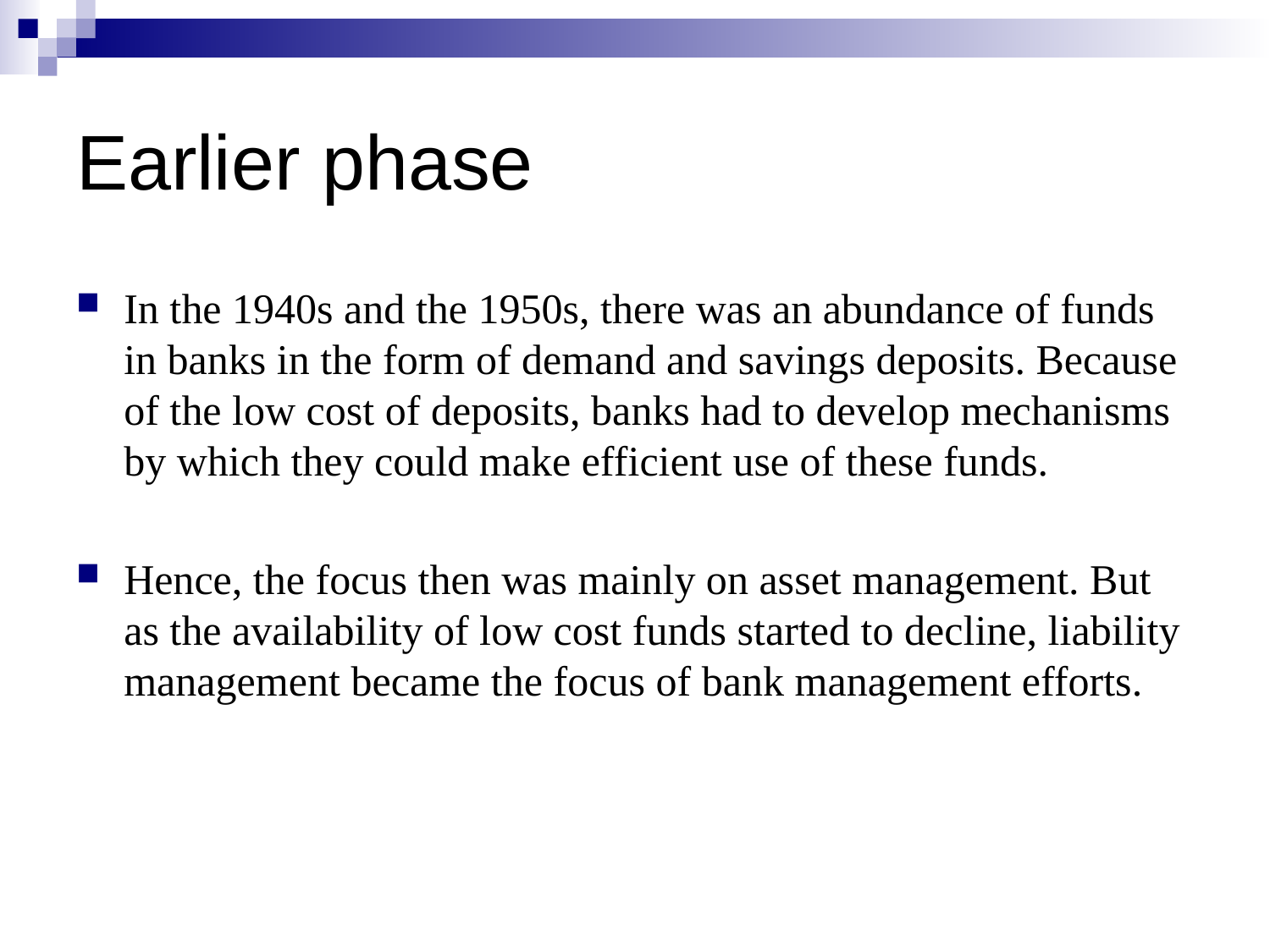

Earlier phase
In the 1940s and the 1950s, there was an abundance of funds in banks in the form of demand and savings deposits. Because of the low cost of deposits, banks had to develop mechanisms by which they could make efficient use of these funds.

Hence, the focus then was mainly on asset management. But as the availability of low cost funds started to decline, liability management became the focus of bank management efforts.